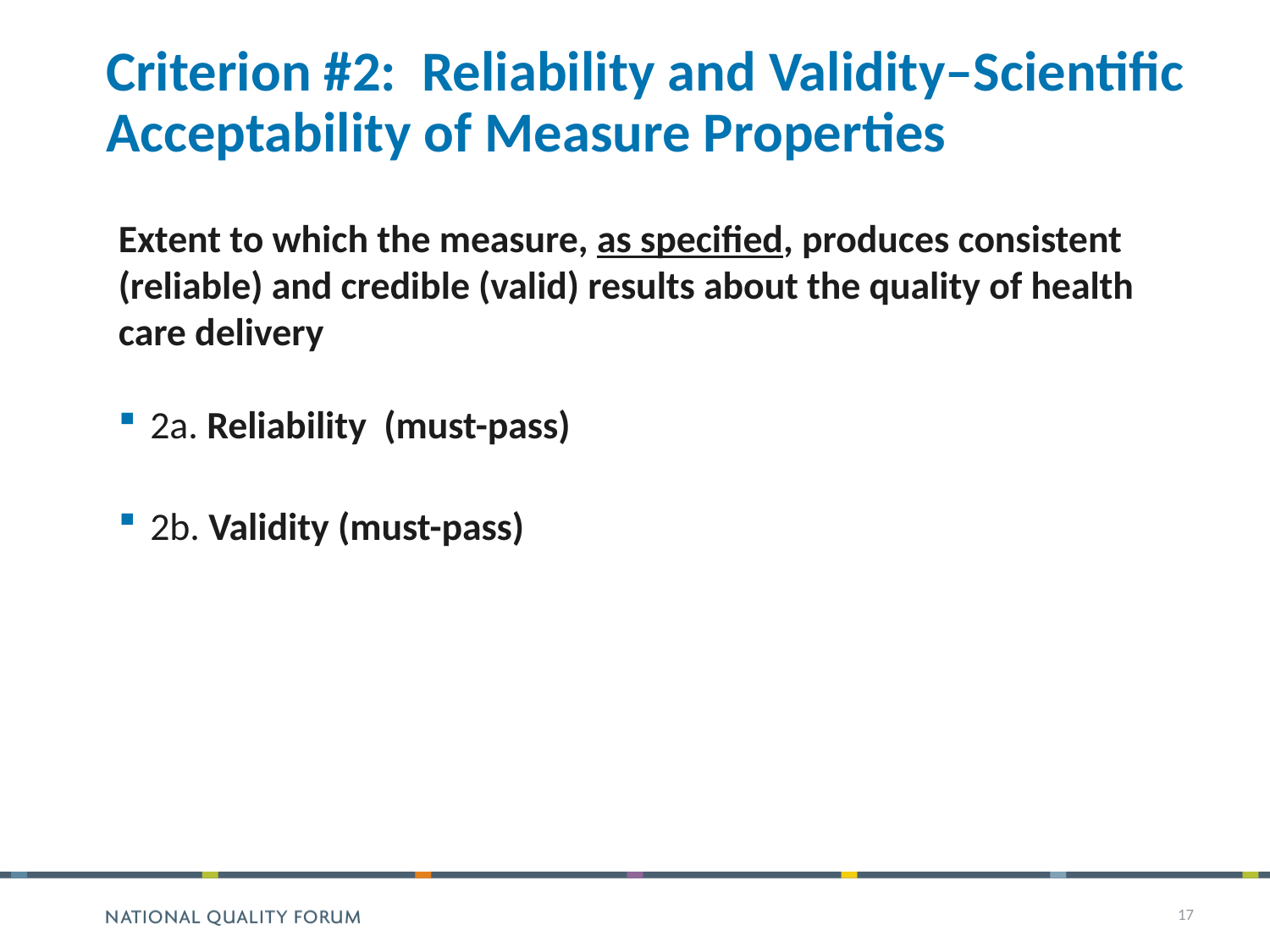

# Criterion #2:  Reliability and Validity–Scientific Acceptability of Measure Properties
Extent to which the measure, as specified, produces consistent (reliable) and credible (valid) results about the quality of health care delivery

2a. Reliability  (must-pass)

2b. Validity (must-pass)

17